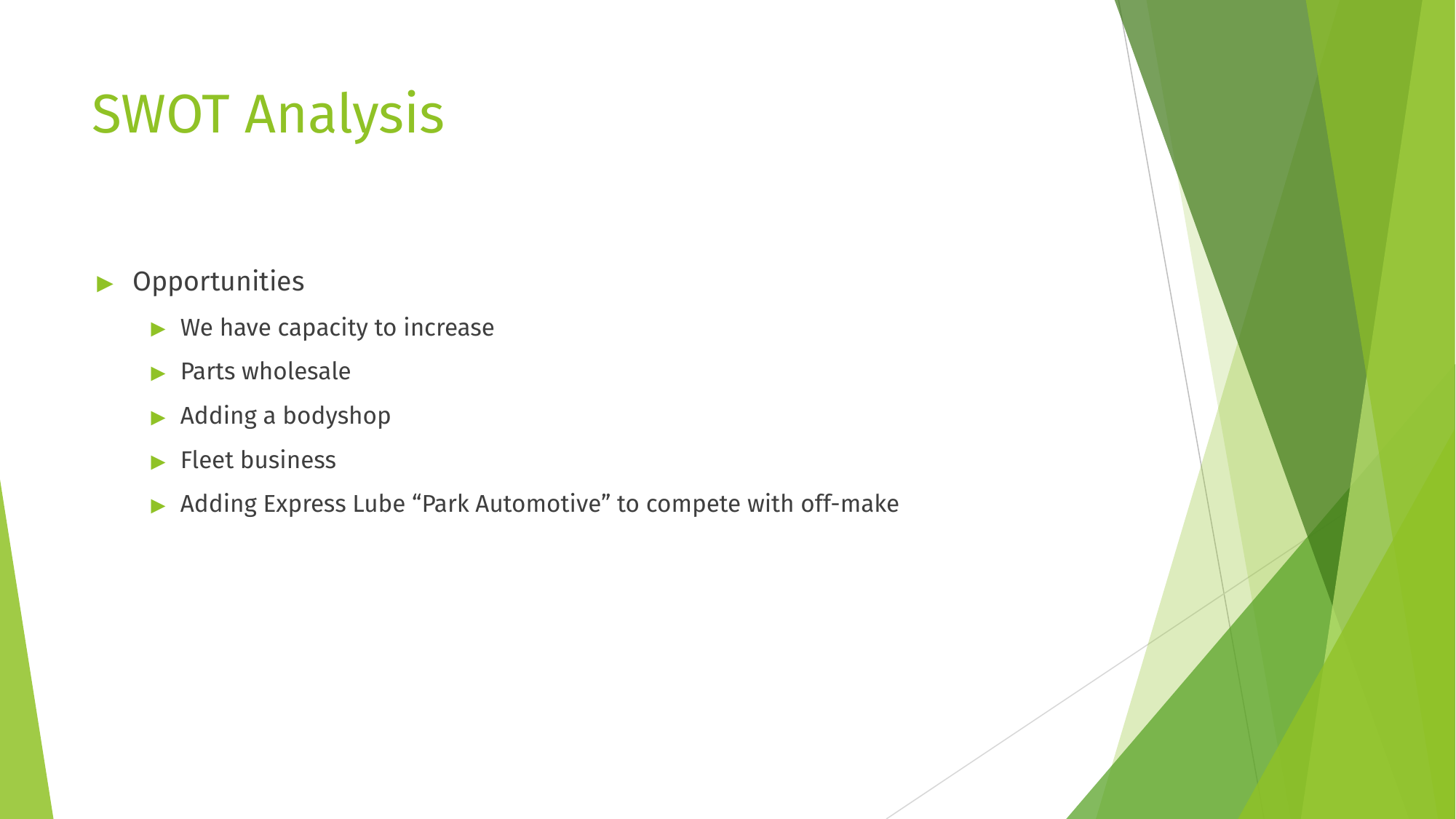

# SWOT Analysis
Opportunities
We have capacity to increase
Parts wholesale
Adding a bodyshop
Fleet business
Adding Express Lube “Park Automotive” to compete with off-make